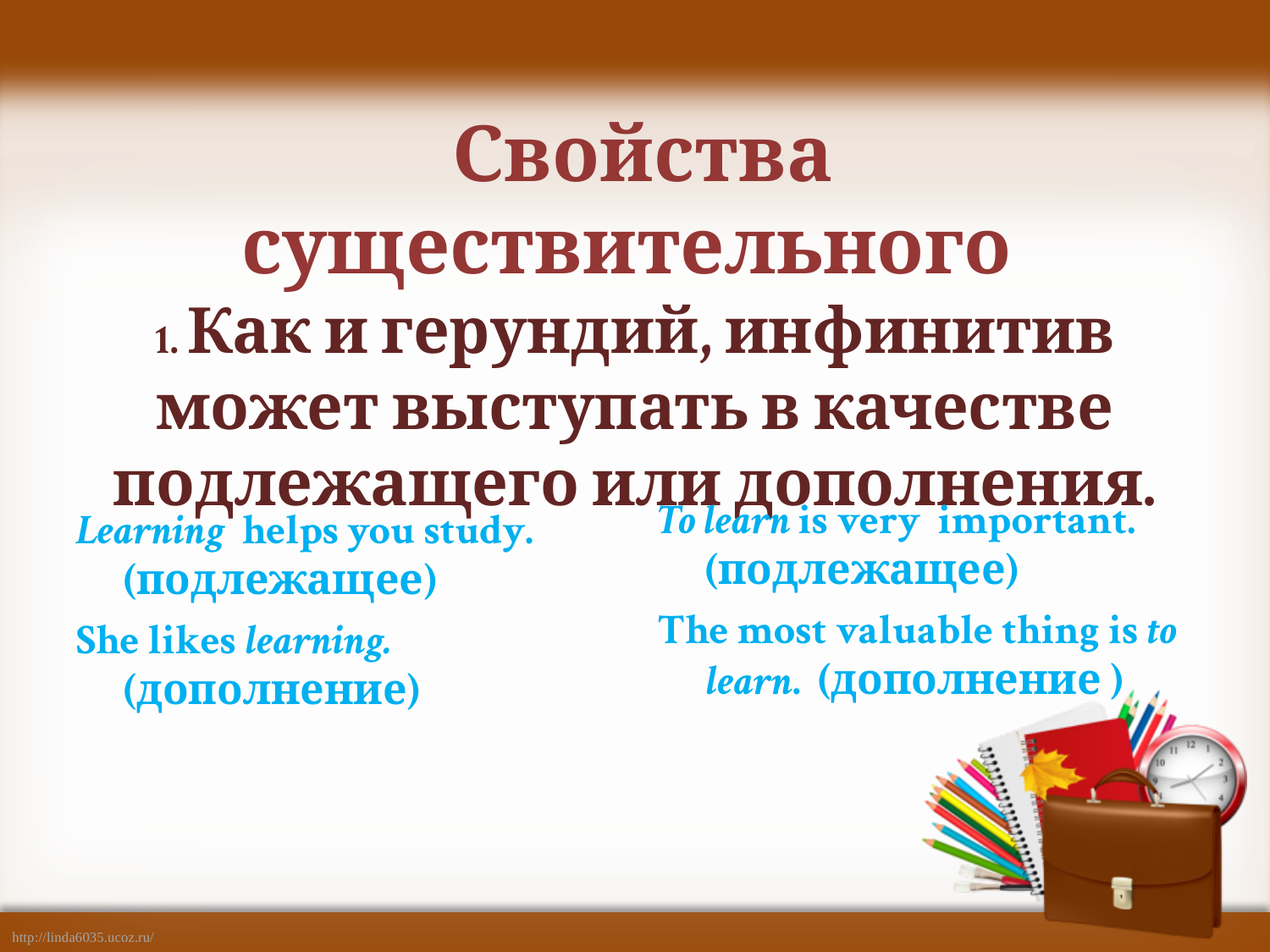

# Свойства существительного 1. Как и герундий, инфинитив может выступать в качестве подлежащего или дополнения.

To learn is very  important.  (подлежащее)
The most valuable thing is to learn.  (дополнение )

Learning  helps you study.  (подлежащее)
She likes learning. (дополнение)